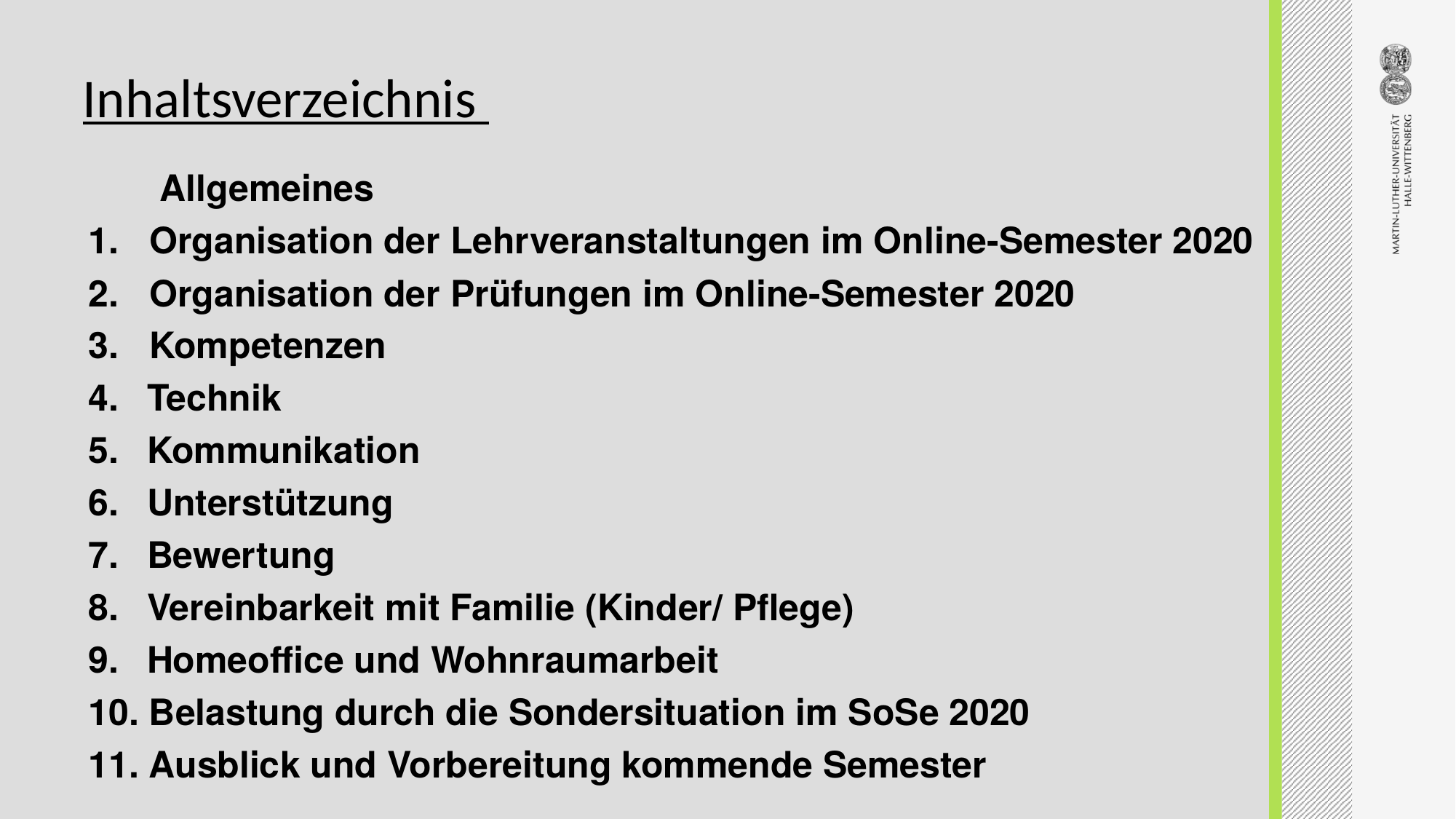

# Inhaltsverzeichnis
       Allgemeines
   Organisation der Lehrveranstaltungen im Online-Semester 2020
   Organisation der Prüfungen im Online-Semester 2020
   Kompetenzen
  Technik
  Kommunikation
  Unterstützung
  Bewertung
  Vereinbarkeit mit Familie (Kinder/ Pflege)
  Homeoffice und Wohnraumarbeit
 Belastung durch die Sondersituation im SoSe 2020
 Ausblick und Vorbereitung kommende Semester